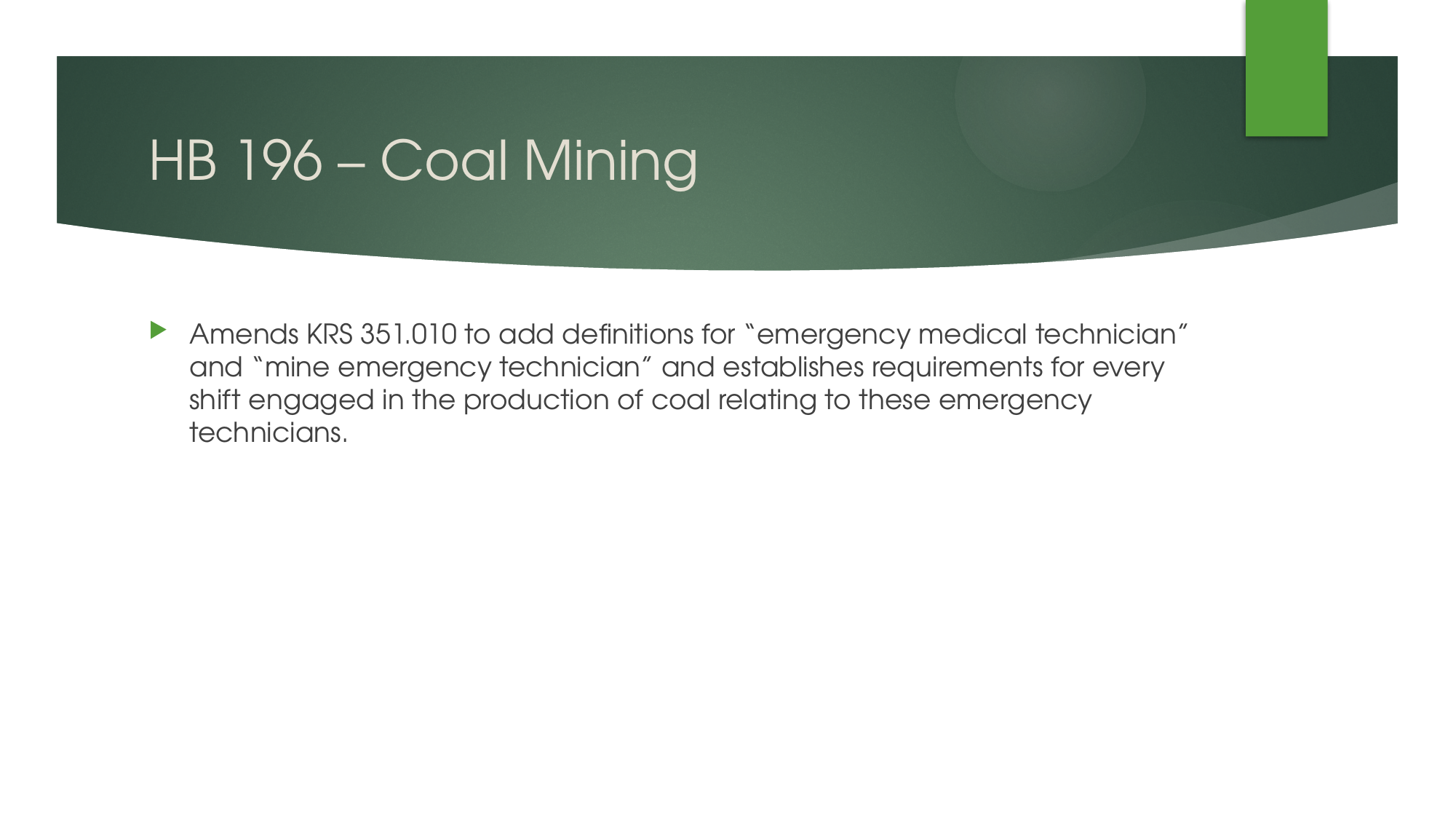

# HB 196 – Coal Mining
Amends KRS 351.010 to add definitions for “emergency medical technician” and “mine emergency technician” and establishes requirements for every shift engaged in the production of coal relating to these emergency technicians.